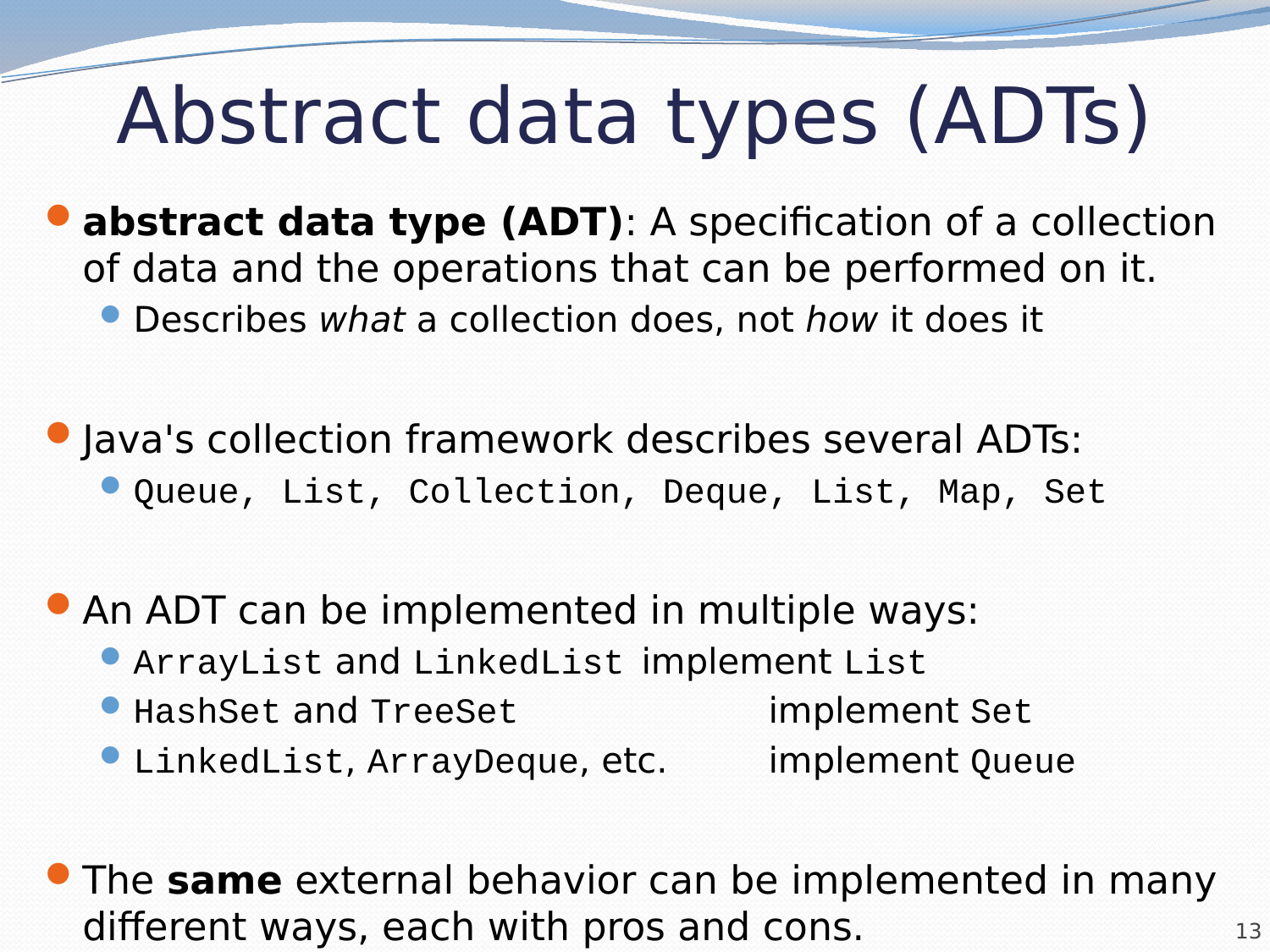

# Abstract data types (ADTs)
abstract data type (ADT): A specification of a collection of data and the operations that can be performed on it.
Describes what a collection does, not how it does it

Java's collection framework describes several ADTs:
Queue, List, Collection, Deque, List, Map, Set

An ADT can be implemented in multiple ways:
ArrayList and LinkedList	implement List
HashSet and TreeSet		implement Set
LinkedList, ArrayDeque, etc.	implement Queue

The same external behavior can be implemented in many different ways, each with pros and cons.